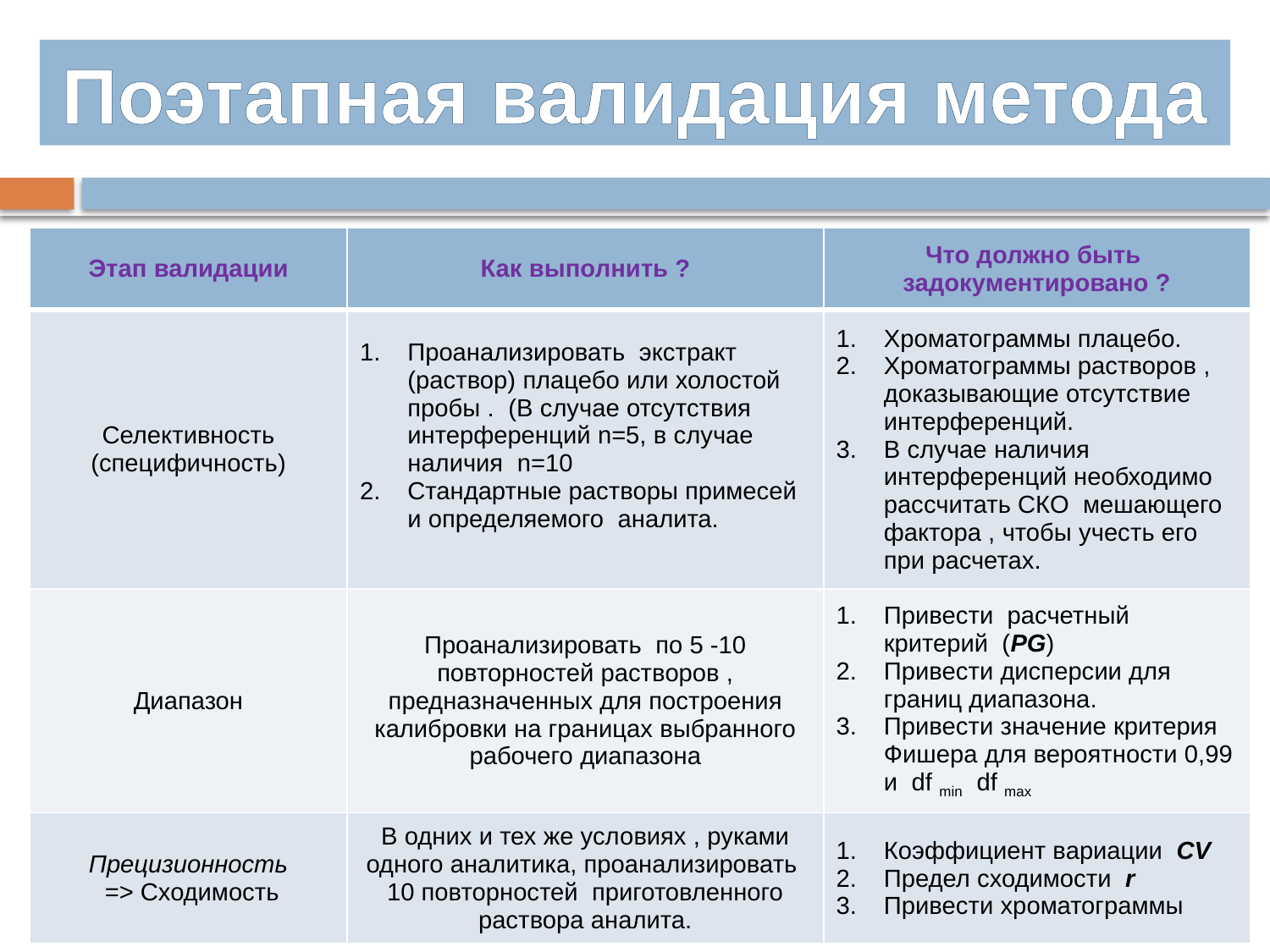

Поэтапная валидация метода
| Этап валидации | Как выполнить ? | Что должно быть задокументировано ? |
| --- | --- | --- |
| Селективность (специфичность) | Проанализировать экстракт (раствор) плацебо или холостой пробы . (В случае отсутствия интерференций n=5, в случае наличия n=10 Стандартные растворы примесей и определяемого аналита. | Хроматограммы плацебо. Хроматограммы растворов , доказывающие отсутствие интерференций. В случае наличия интерференций необходимо рассчитать СКО мешающего фактора , чтобы учесть его при расчетах. |
| Диапазон | Проанализировать по 5 -10 повторностей растворов , предназначенных для построения калибровки на границах выбранного рабочего диапазона | Привести расчетный критерий (PG) Привести дисперсии для границ диапазона. Привести значение критерия Фишера для вероятности 0,99 и df min df max |
| Прецизионность => Сходимость | В одних и тех же условиях , руками одного аналитика, проанализировать 10 повторностей приготовленного раствора аналита. | Коэффициент вариации CV Предел сходимости r Привести хроматограммы |